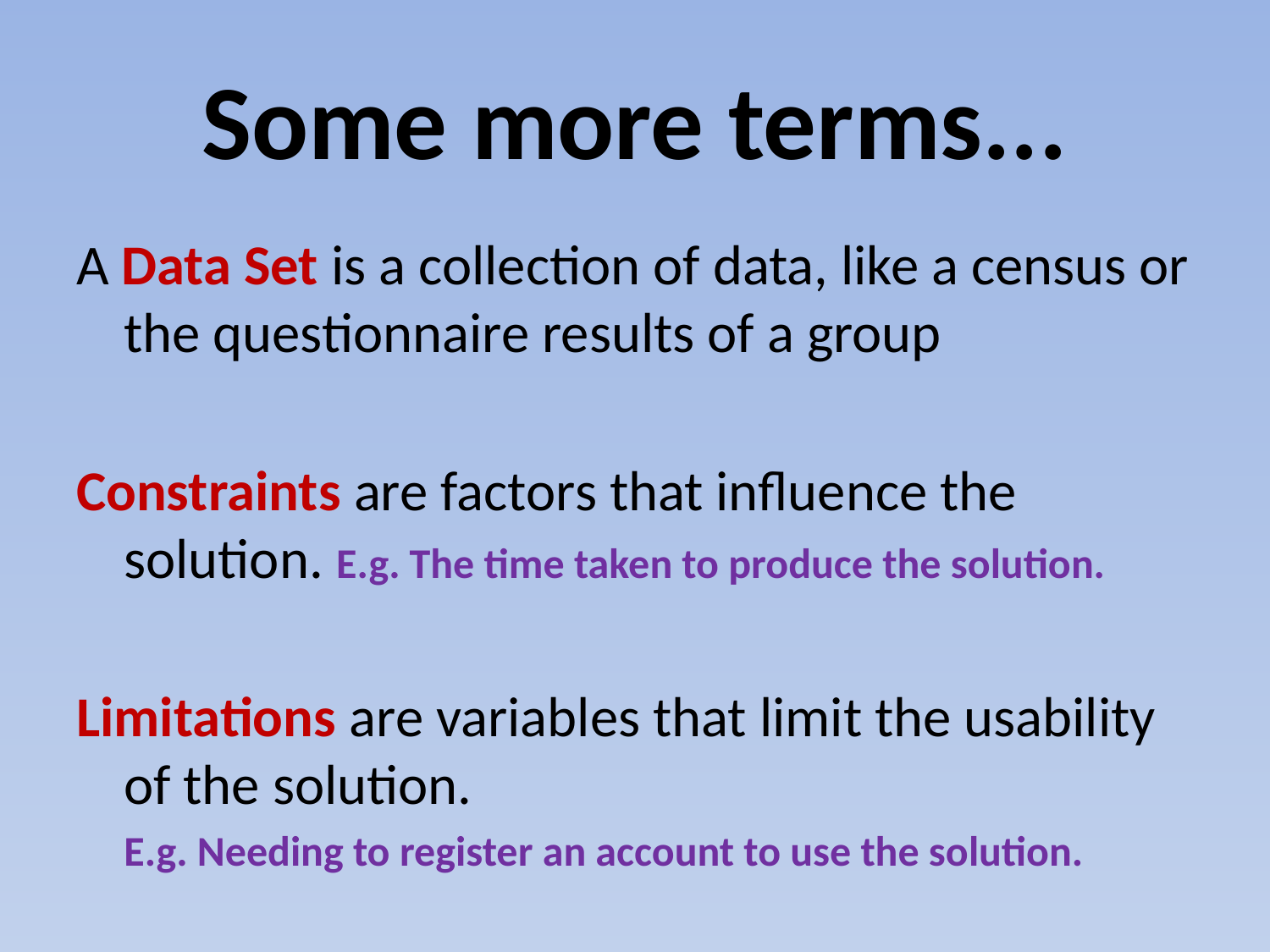

# Some more terms...
A Data Set is a collection of data, like a census or the questionnaire results of a group

Constraints are factors that influence the solution. E.g. The time taken to produce the solution.

Limitations are variables that limit the usability of the solution.
	E.g. Needing to register an account to use the solution.